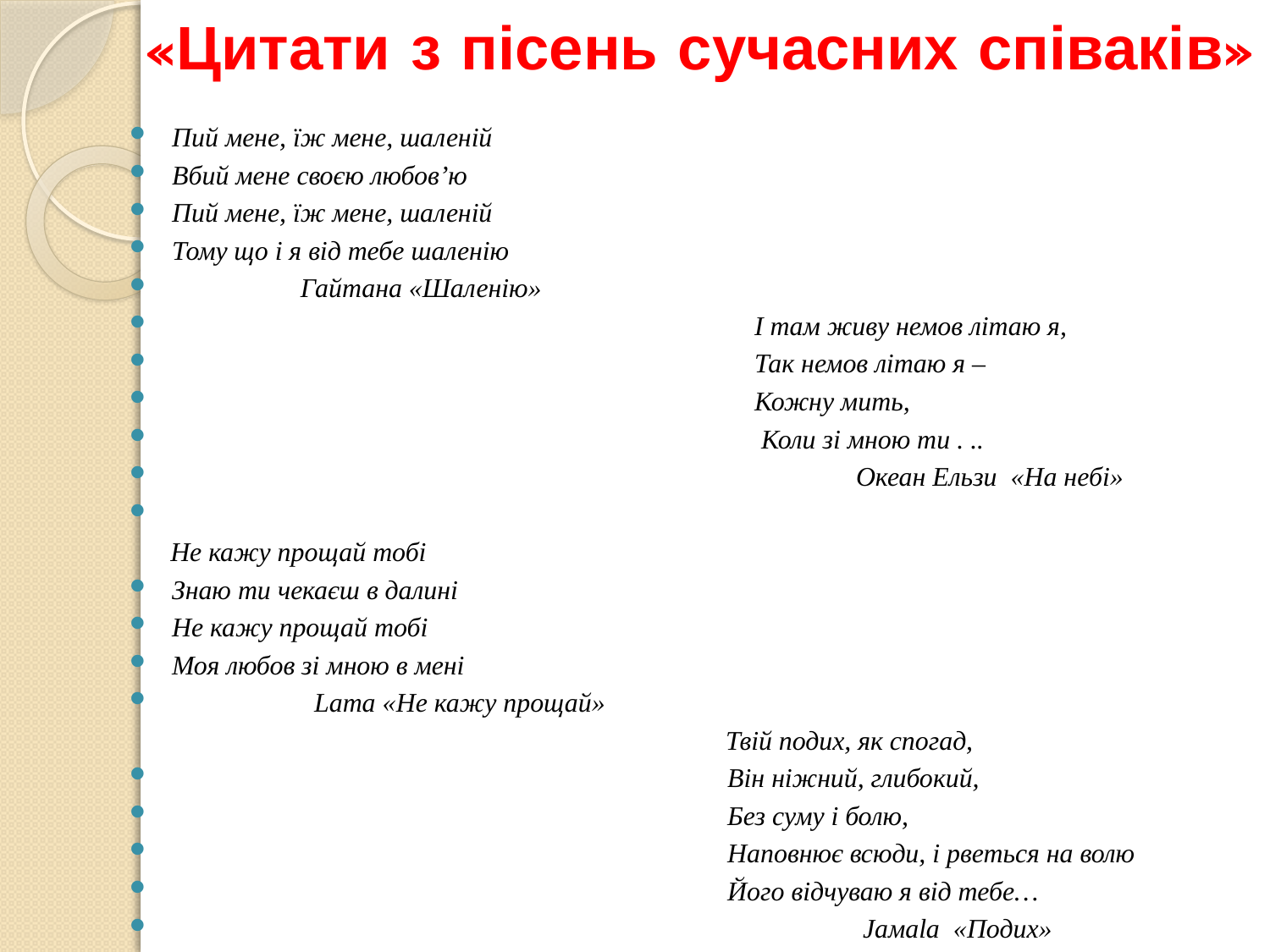

# «Цитати з пісень сучасних співаків»

Пий мене, їж мене, шаленій
Вбий мене своєю любов’ю
Пий мене, їж мене, шаленій
Тому що і я від тебе шаленію
                   Гайтана «Шаленію»
                                                                                      І там живу немов літаю я,
                                                                                      Так немов літаю я –
                                                                                      Кожну мить,
                                                                                       Коли зі мною ти . ..
                                                                                                     Океан Ельзи  «На небі»

      Не кажу прощай тобі
Знаю ти чекаєш в далині
Не кажу прощай тобі
Моя любов зі мною в мені
                     Lama «Не кажу прощай»
                                                                                        Твій подих, як спогад,
                                                                                  Він ніжний, глибокий,
                                                                                  Без суму і болю,
                                                                                  Наповнює всюди, і рветься на волю
                                                                                  Його відчуваю я від тебе…
                                                                                                      Jaмala  «Подих»